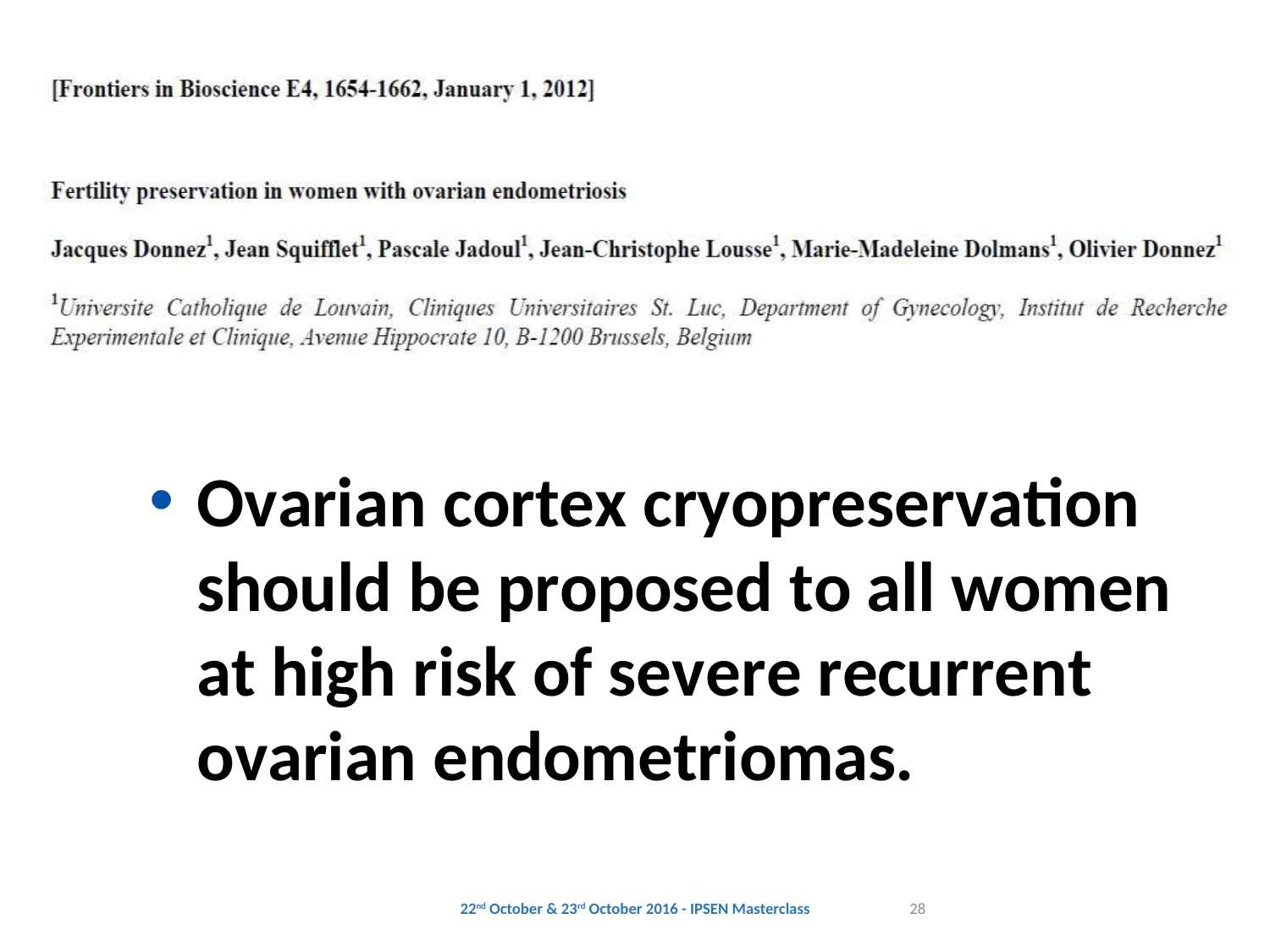

#

Ovarian cortex cryopreservation should be proposed to all women at high risk of severe recurrent ovarian endometriomas.
22nd October & 23rd October 2016 - IPSEN Masterclass
28